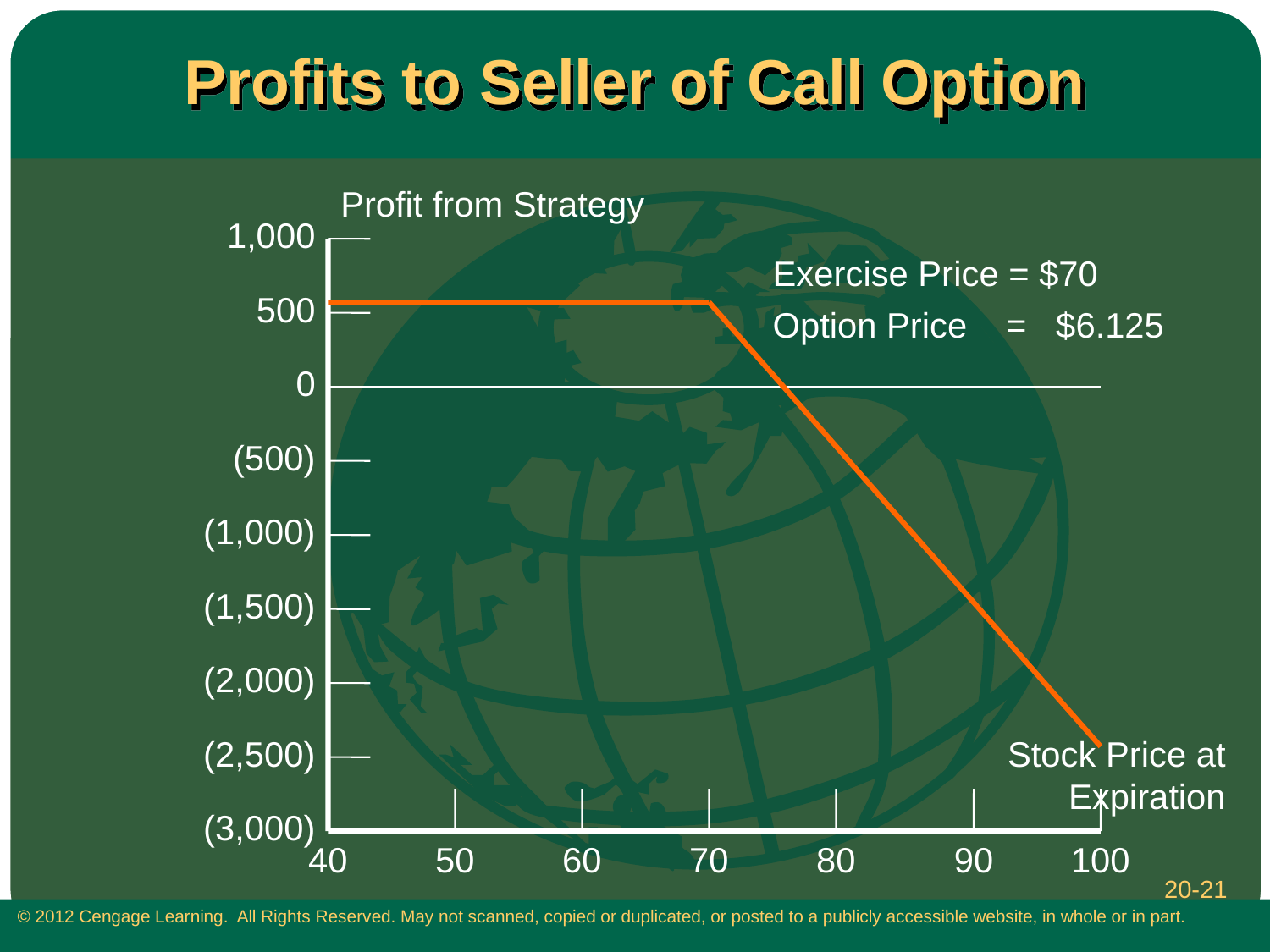

# Profits to Seller of Call Option
Profit from Strategy
1,000

Exercise Price = $70
Option Price    =   $6.125
500

0

(500)

(1,000)

(1,500)

(2,000)

(2,500)
Stock Price at Expiration

(3,000)
40

50
60
70
80
90
100
20-21
 © 2012 Cengage Learning.  All Rights Reserved. May not scanned, copied or duplicated, or posted to a publicly accessible website, in whole or in part.